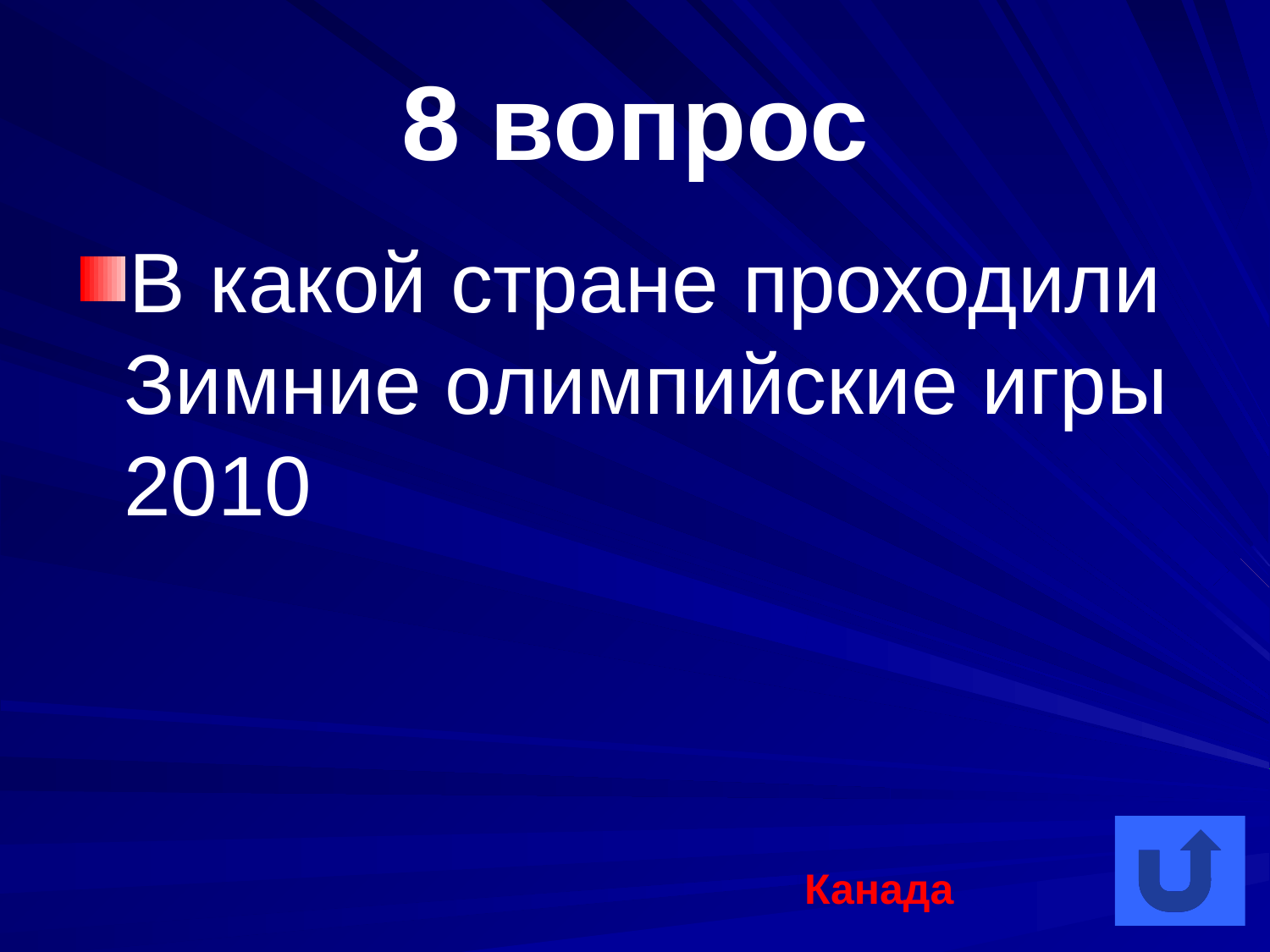

# 8 вопрос
В какой стране проходили Зимние олимпийские игры 2010

Канада